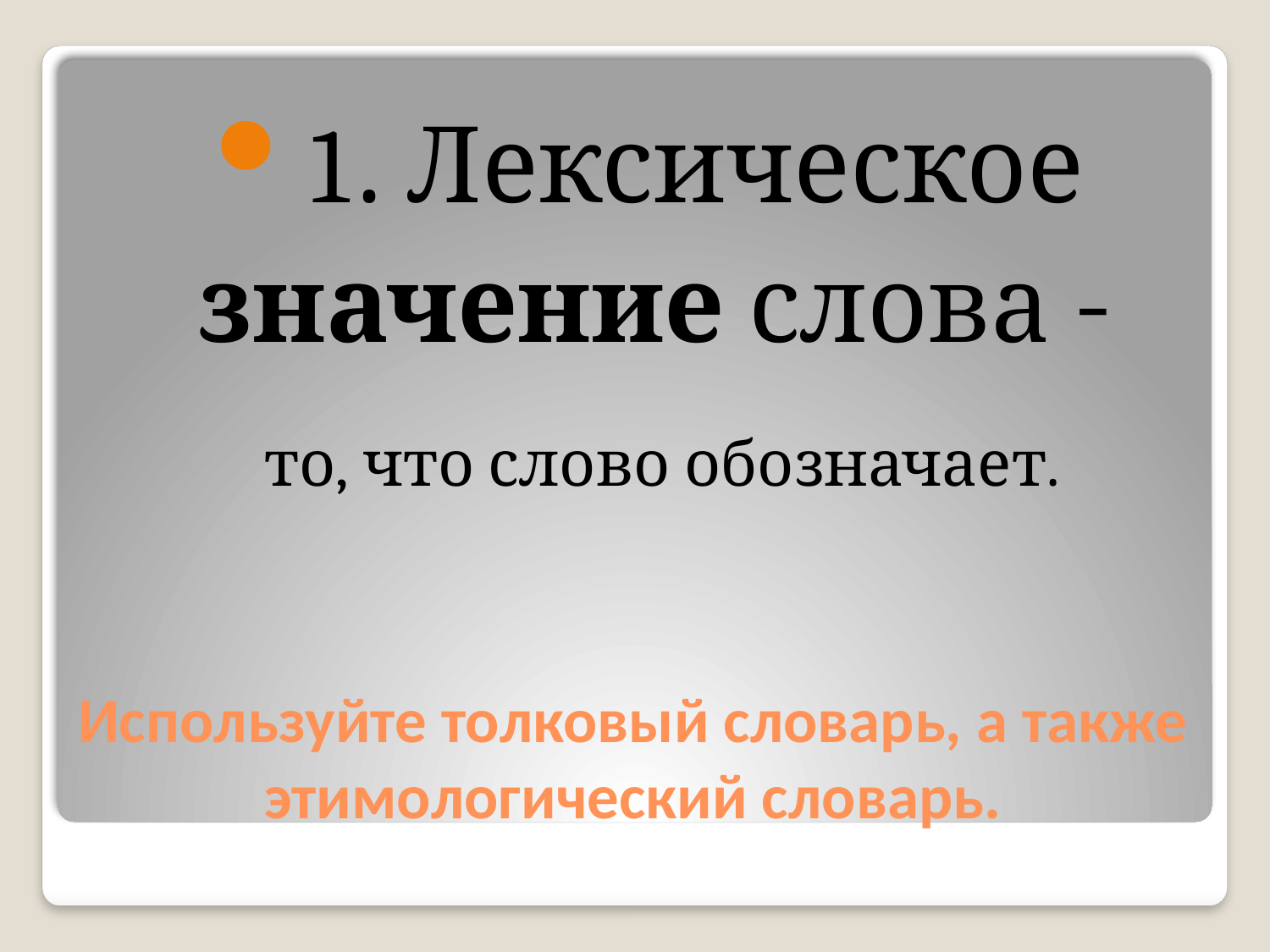

1. Лексическое значение слова -
 то, что слово обозначает.
# Используйте толковый словарь, а также этимологический словарь.